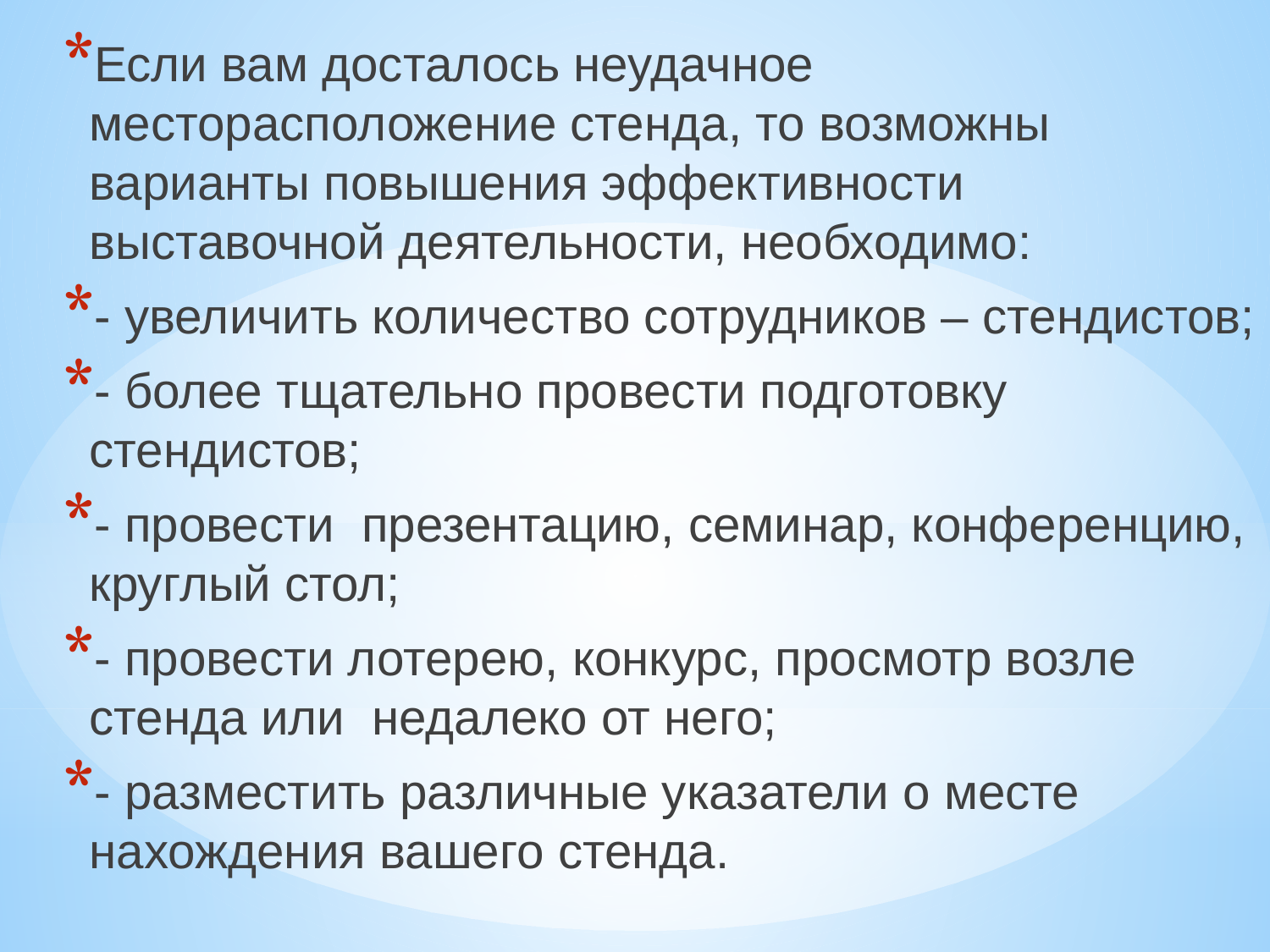

Если вам досталось неудачное месторасположение стенда, то возможны варианты повышения эффективности выставочной деятельности, необходимо:
- увеличить количество сотрудников – стендистов;
- более тщательно провести подготовку стендистов;
- провести  презентацию, семинар, конференцию, круглый стол;
- провести лотерею, конкурс, просмотр возле стенда или  недалеко от него;
- разместить различные указатели о месте нахождения вашего стенда.

#